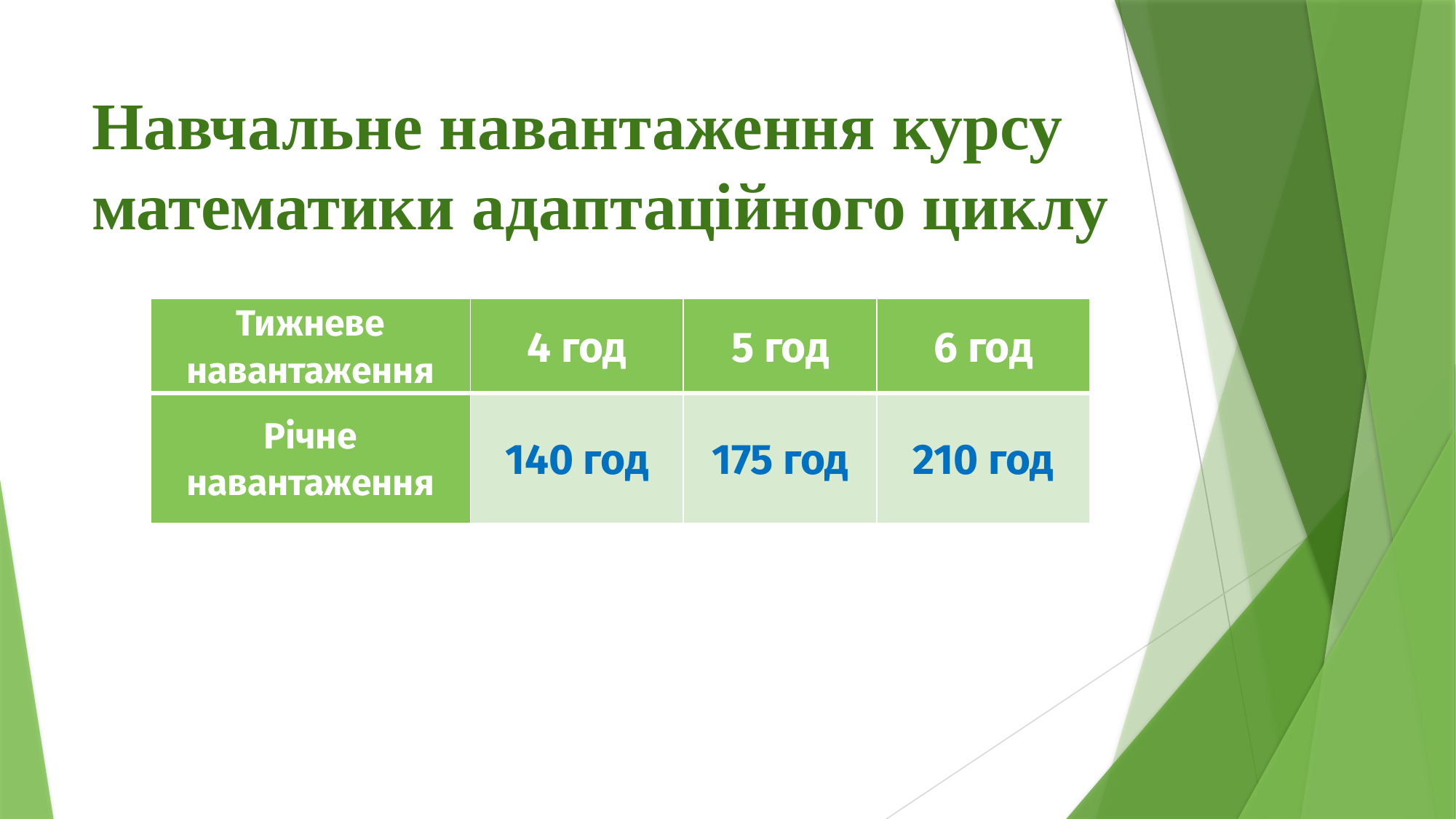

# Навчальне навантаження курсу математики адаптаційного циклу
| Тижневе навантаження | 4 год | 5 год | 6 год |
| --- | --- | --- | --- |
| Річне навантаження | 140 год | 175 год | 210 год |